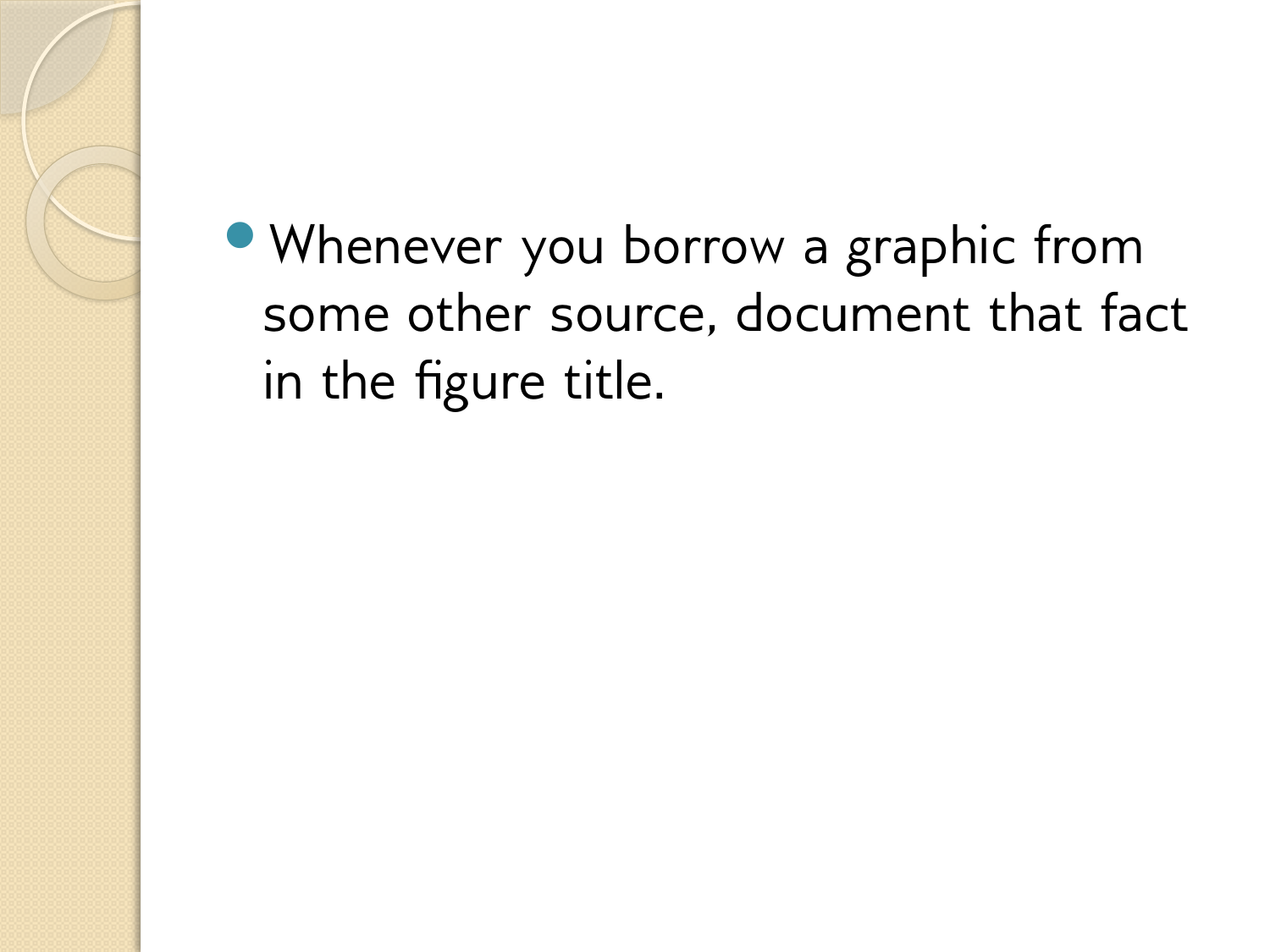

#
Whenever you borrow a graphic from some other source, document that fact in the figure title.